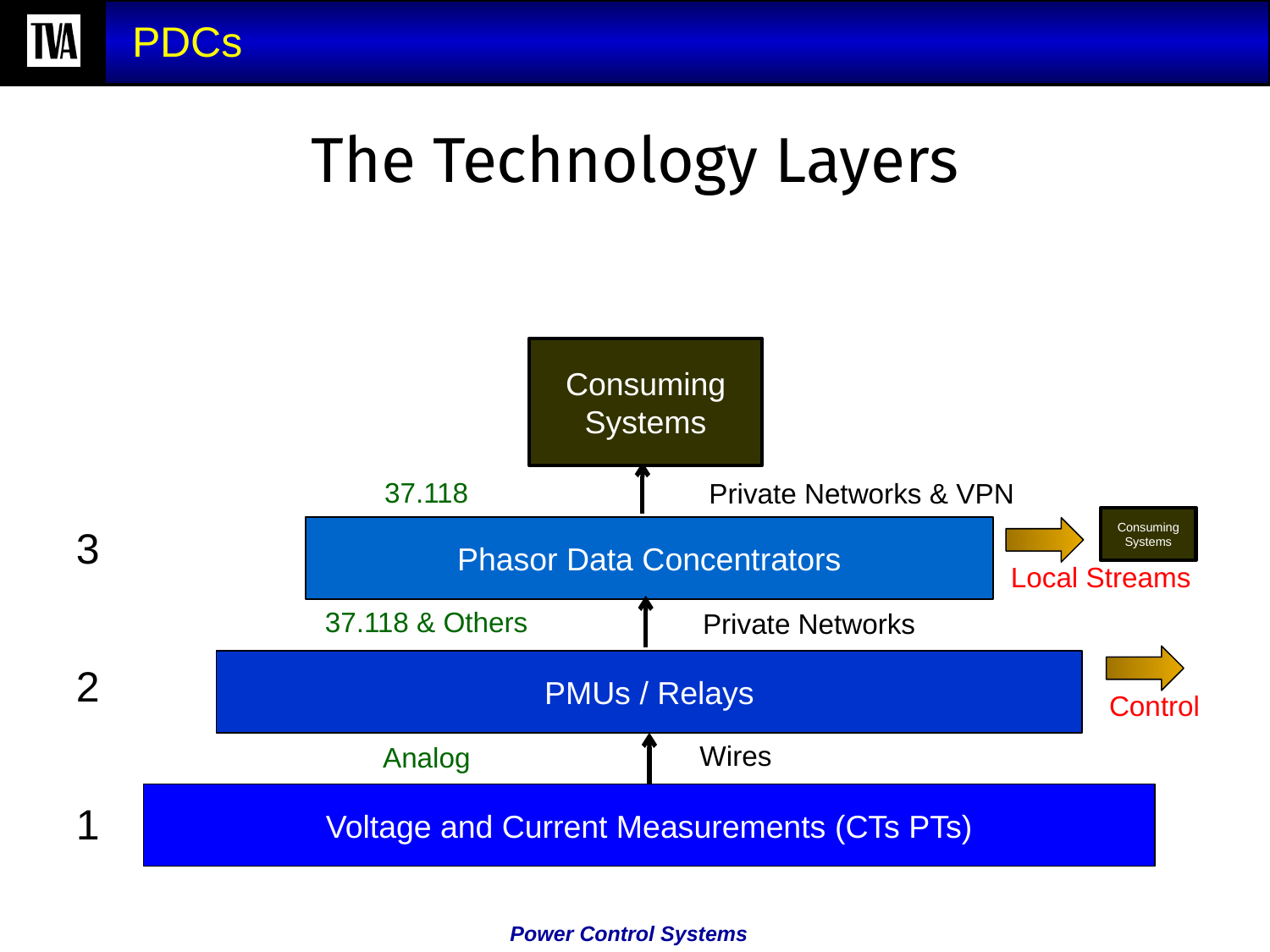

PDCs
# The Technology Layers
Consuming
Systems
37.118
Private Networks & VPN
Consuming
Systems
3
Phasor Data Concentrators

Local Streams
37.118 & Others
Private Networks

PMUs / Relays
2
Control
Wires
Analog
Voltage and Current Measurements (CTs PTs)
1